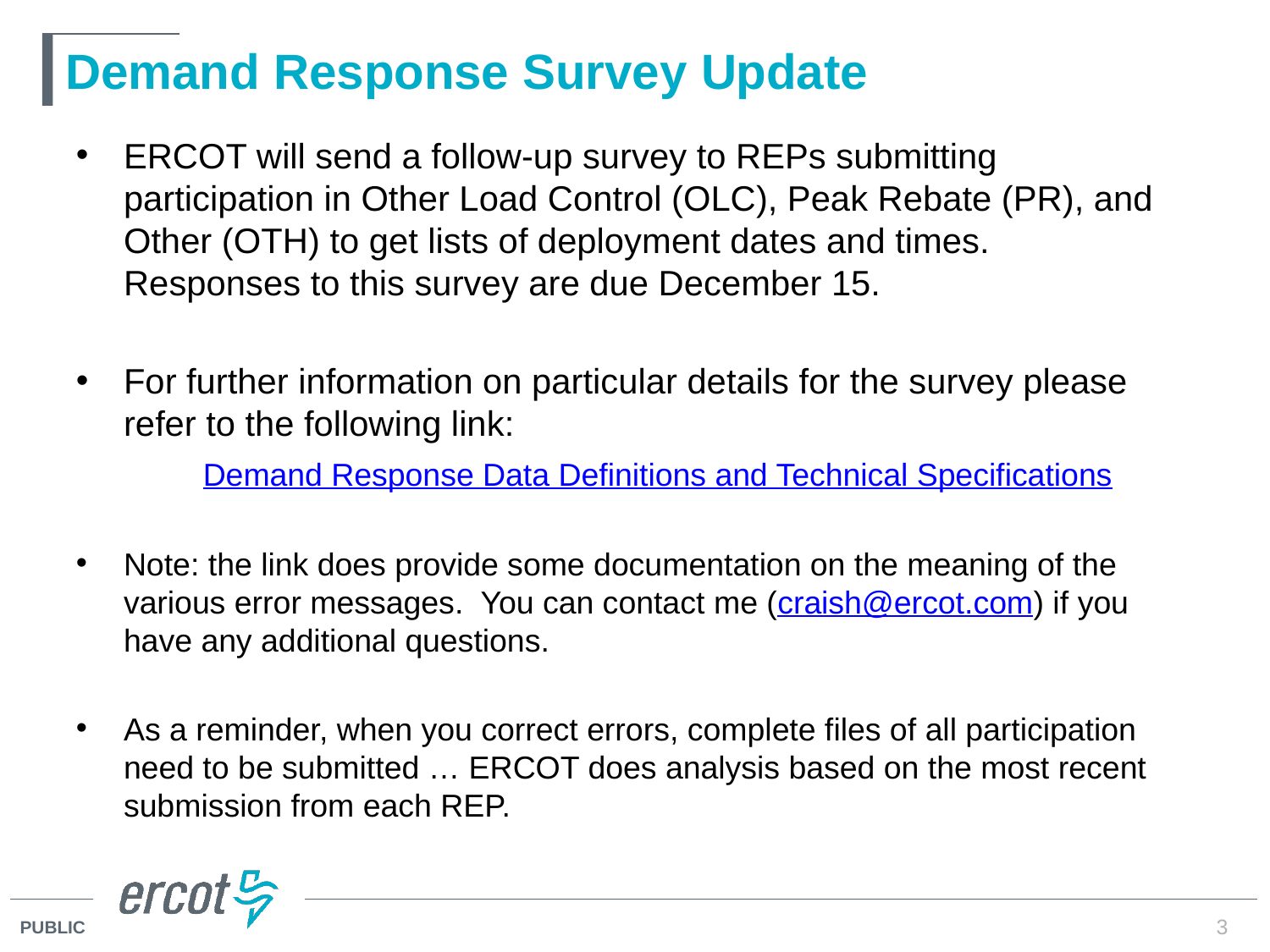

# Demand Response Survey Update
ERCOT will send a follow-up survey to REPs submitting participation in Other Load Control (OLC), Peak Rebate (PR), and Other (OTH) to get lists of deployment dates and times. Responses to this survey are due December 15.

For further information on particular details for the survey please refer to the following link:
	Demand Response Data Definitions and Technical Specifications

Note: the link does provide some documentation on the meaning of the various error messages.  You can contact me (craish@ercot.com) if you have any additional questions.

As a reminder, when you correct errors, complete files of all participation need to be submitted … ERCOT does analysis based on the most recent submission from each REP.
3